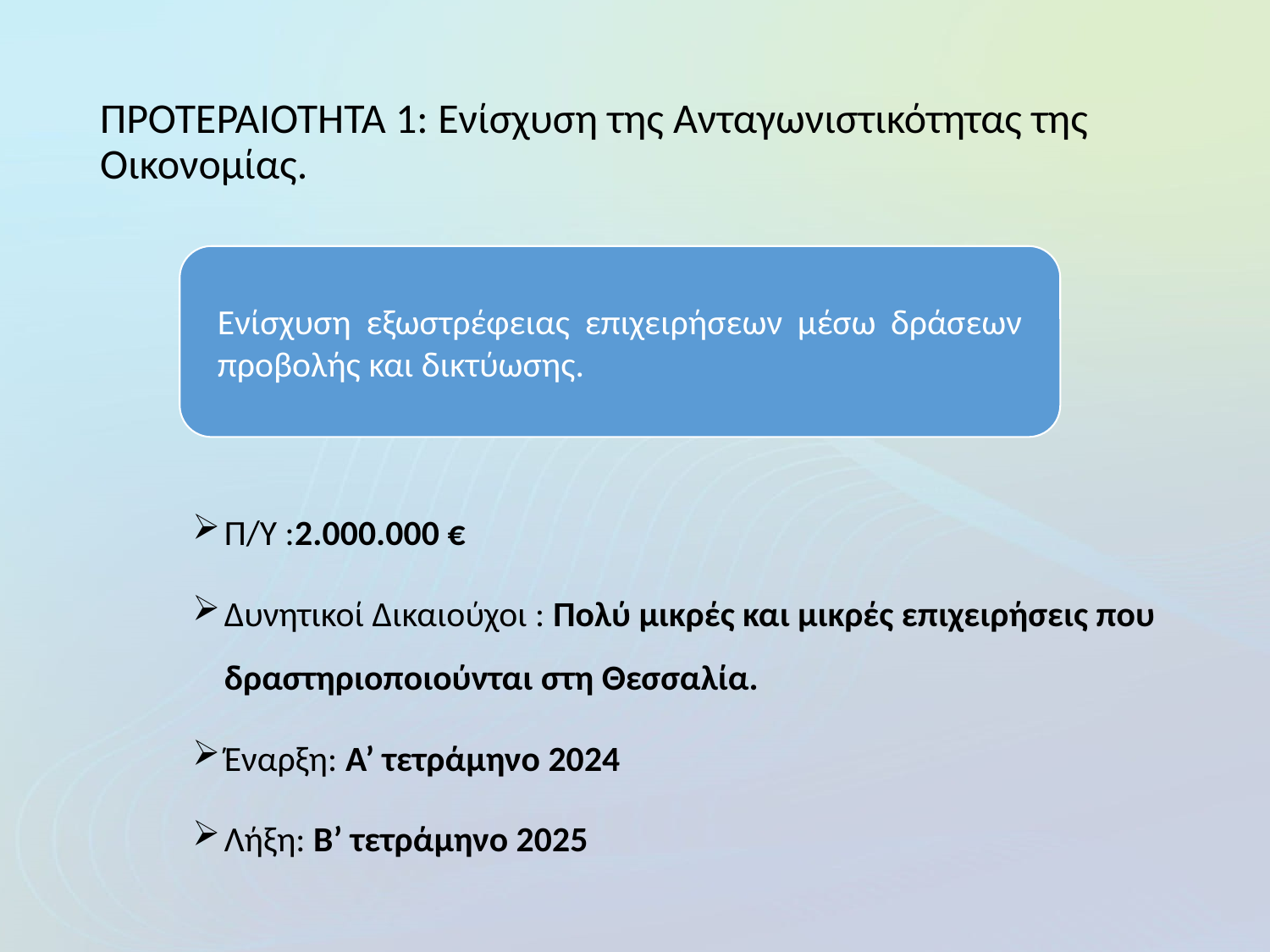

# ΠΡΟΤΕΡΑΙΟΤΗΤΑ 1: Ενίσχυση της Ανταγωνιστικότητας της  Οικονομίας.

Ενίσχυση εξωστρέφειας επιχειρήσεων μέσω δράσεων προβολής και δικτύωσης.
Π/Υ :2.000.000 €
Δυνητικοί Δικαιούχοι : Πολύ μικρές και μικρές επιχειρήσεις που δραστηριοποιούνται στη Θεσσαλία.
Έναρξη: Α’ τετράμηνο 2024
Λήξη: Β’ τετράμηνο 2025